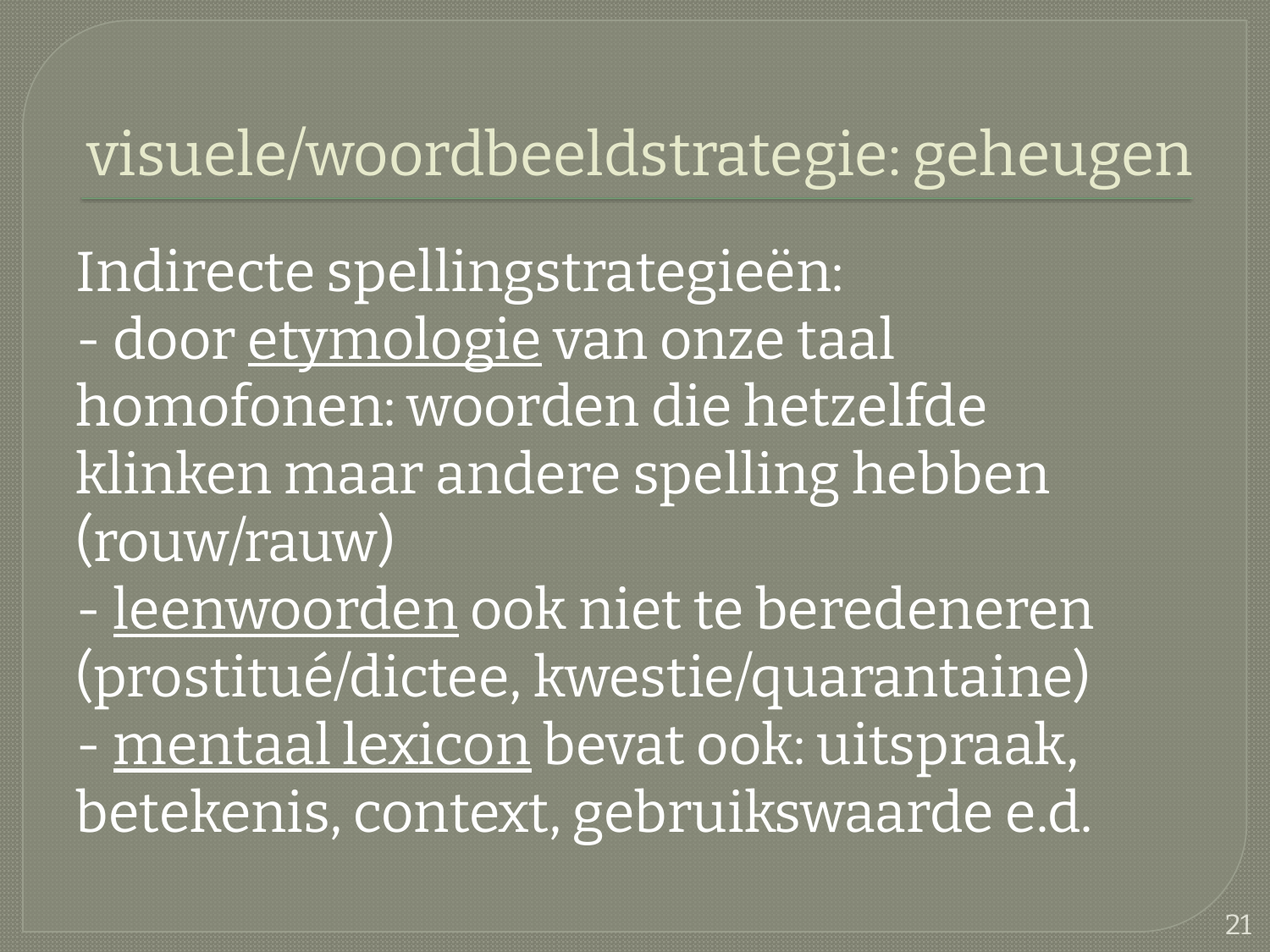

# visuele/woordbeeldstrategie: geheugen
Indirecte spellingstrategieën:
- door etymologie van onze taal homofonen: woorden die hetzelfde klinken maar andere spelling hebben (rouw/rauw)
- leenwoorden ook niet te beredeneren (prostitué/dictee, kwestie/quarantaine)
- mentaal lexicon bevat ook: uitspraak, betekenis, context, gebruikswaarde e.d.

21